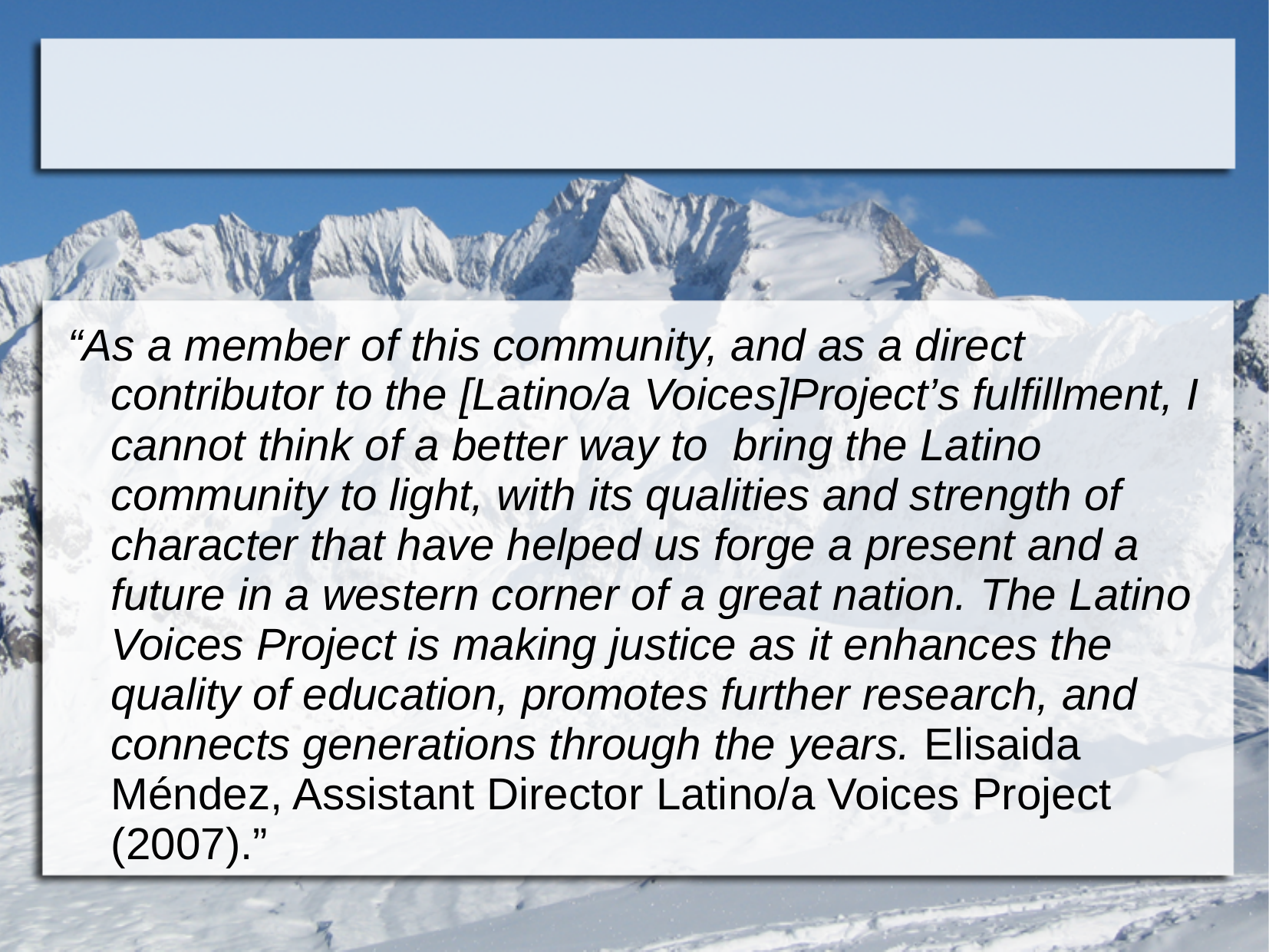

“As a member of this community, and as a direct contributor to the [Latino/a Voices]Project’s fulfillment, I cannot think of a better way to  bring the Latino community to light, with its qualities and strength of character that have helped us forge a present and a future in a western corner of a great nation. The Latino Voices Project is making justice as it enhances the quality of education, promotes further research, and connects generations through the years. Elisaida Méndez, Assistant Director Latino/a Voices Project (2007).”